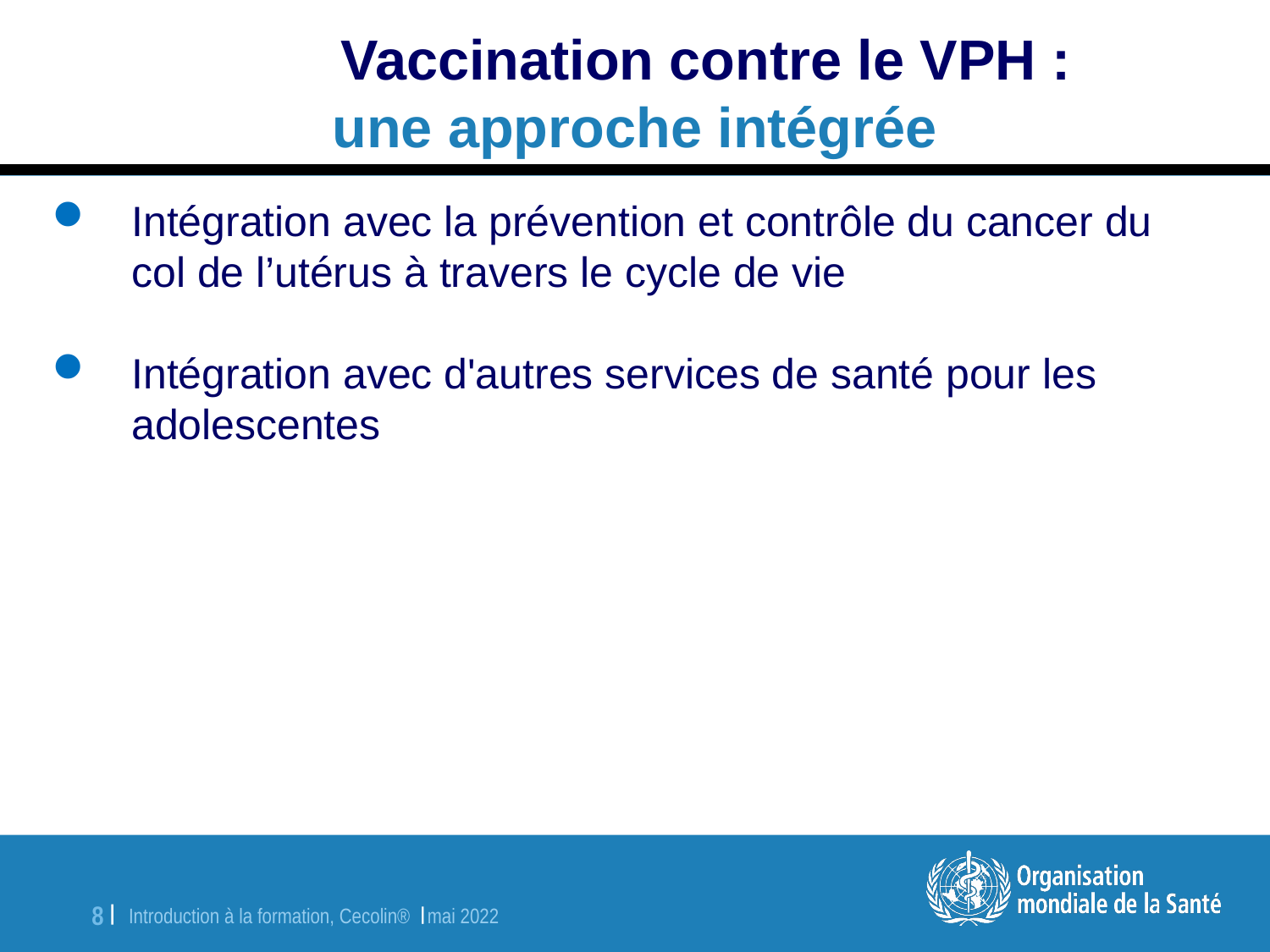

Vaccination contre le VPH :
une approche intégrée
Intégration avec la prévention et contrôle du cancer du col de l’utérus à travers le cycle de vie

Intégration avec d'autres services de santé pour les adolescentes